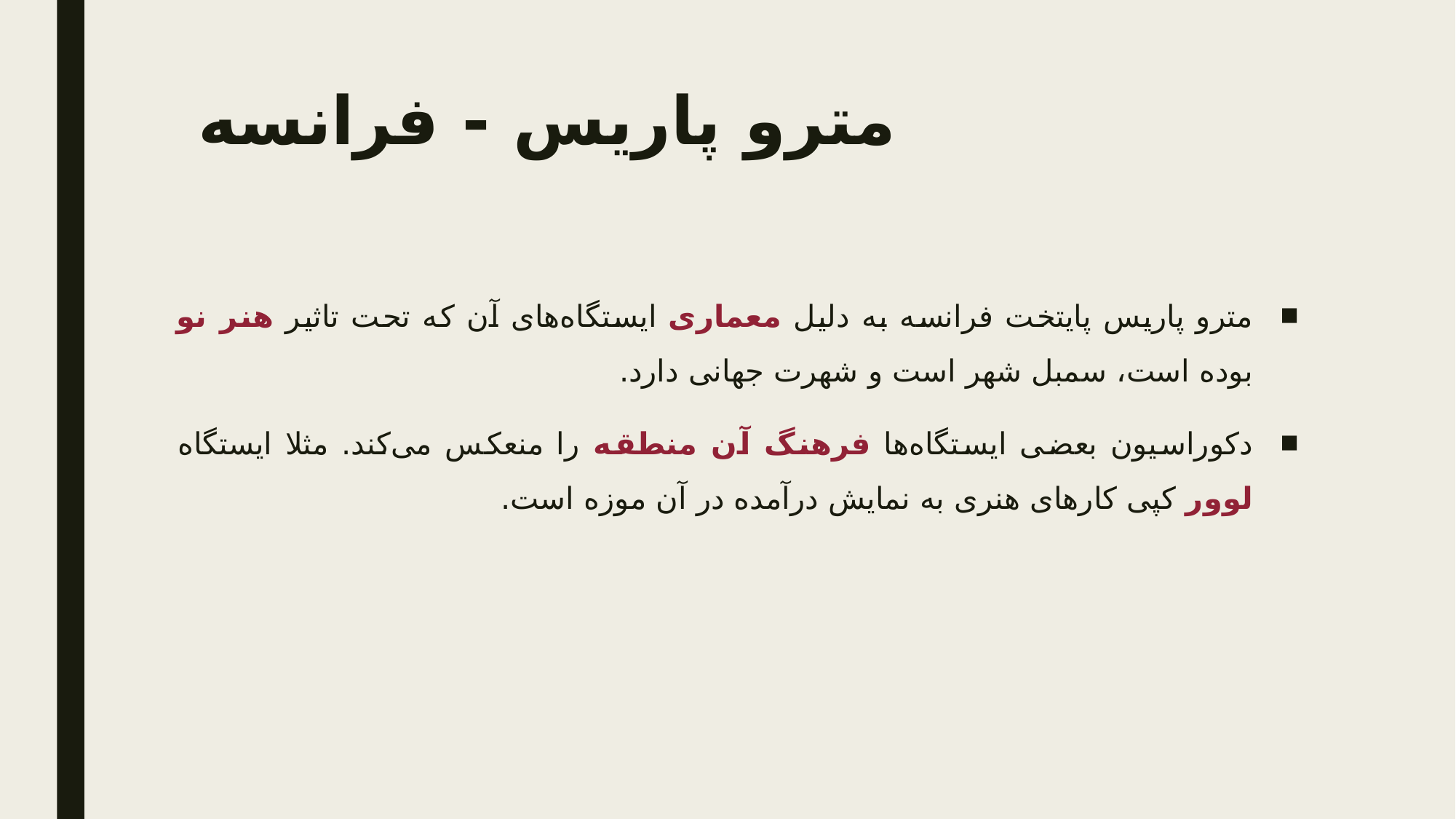

# مترو پاریس - فرانسه
مترو پاریس پایتخت فرانسه به دلیل معماری ایستگاه‌های آن که تحت تاثیر هنر نو بوده است، سمبل شهر است و شهرت جهانی دارد.
دکوراسیون بعضی ایستگاه‌ها فرهنگ آن منطقه را منعکس می‌کند. مثلا ایستگاه لوور کپی کارهای هنری به نمایش درآمده در آن موزه است.